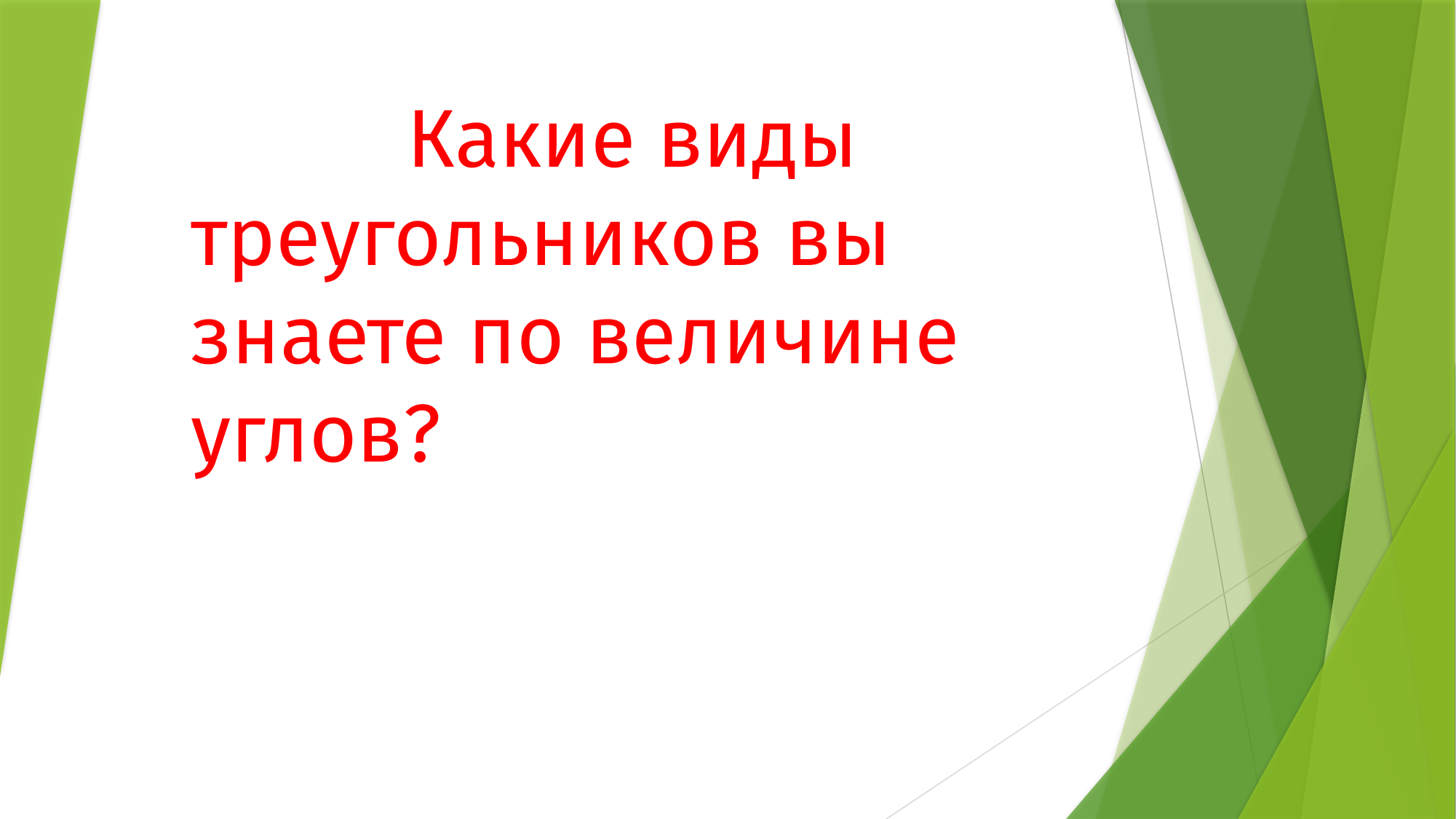

# Какие виды треугольников вы знаете по величине углов?